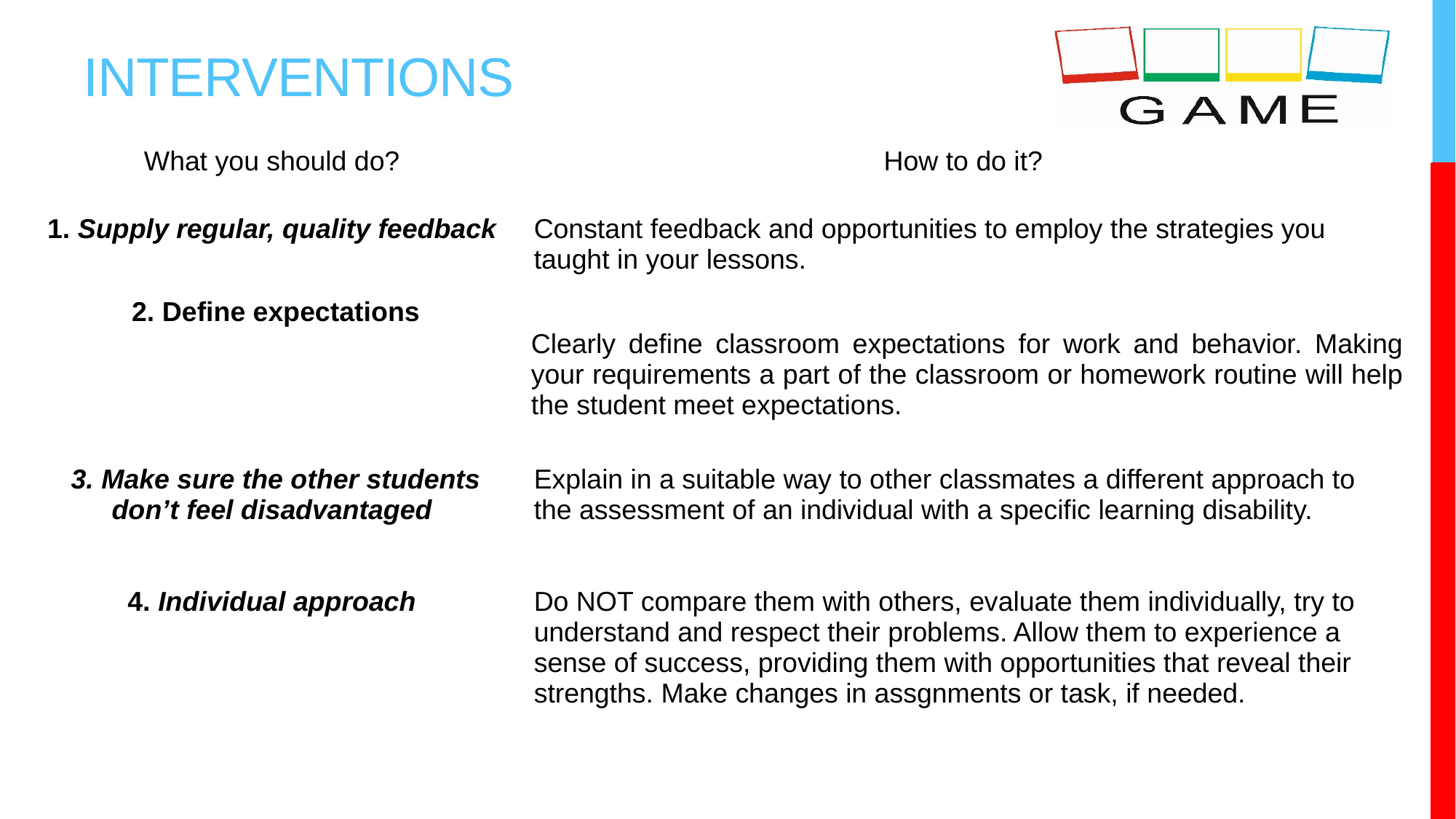

# INTERVENTIONS
| What you should do? | How to do it? |
| --- | --- |
| 1. Supply regular, quality feedback | Constant feedback and opportunities to employ the strategies you taught in your lessons. |
| 2. Define expectations | Clearly define classroom expectations for work and behavior. Making your requirements a part of the classroom or homework routine will help the student meet expectations. |
| 3. Make sure the other students don’t feel disadvantaged | Explain in a suitable way to other classmates a different approach to the assessment of an individual with a specific learning disability. |
| 4. Individual approach | Do NOT compare them with others, evaluate them individually, try to understand and respect their problems. Allow them to experience a sense of success, providing them with opportunities that reveal their strengths. Make changes in assgnments or task, if needed. |